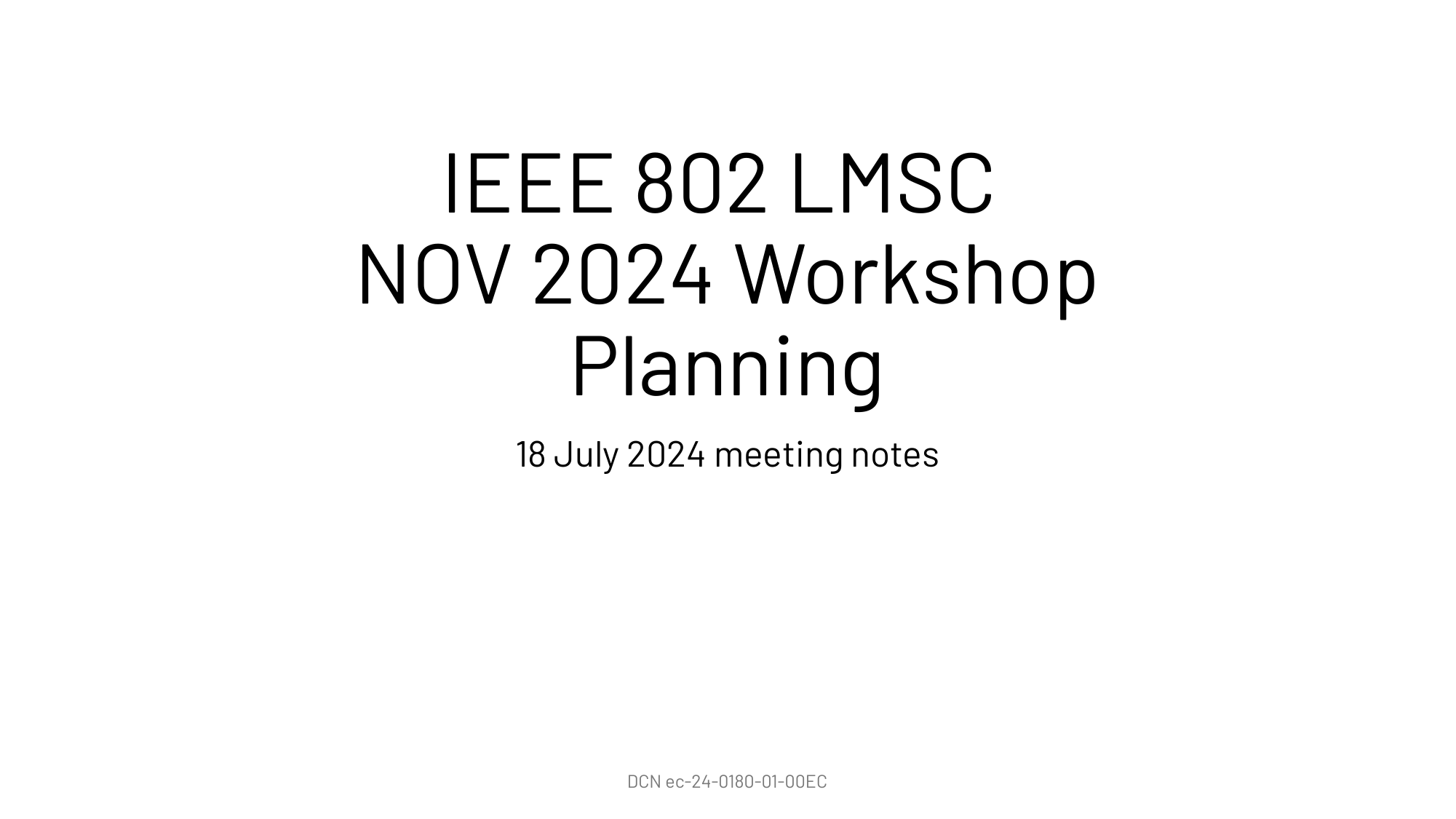

# IEEE 802 LMSC NOV 2024 Workshop Planning
18 July 2024 meeting notes

DCN ec-24-0180-01-00EC